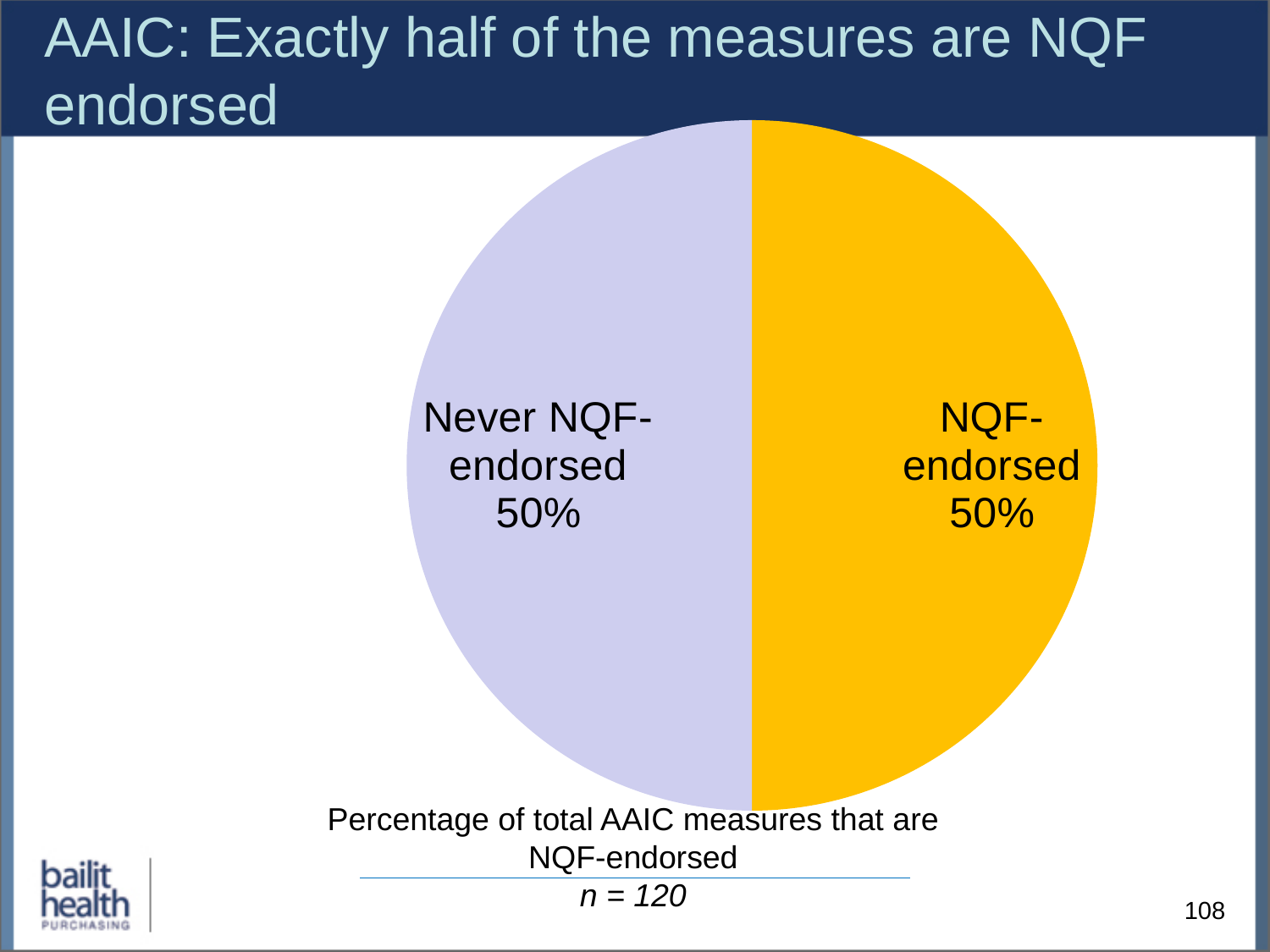

# AAIC: Exactly half of the measures are NQF endorsed

### Chart

| Category | Column1 |
|---|---|
| NQF endorsed | 60.0 |
| No longer NQF endorsed | None |
| Never NQF endorsed | 60.0 |
Percentage of total AAIC measures that are NQF-endorsed
n = 120
108